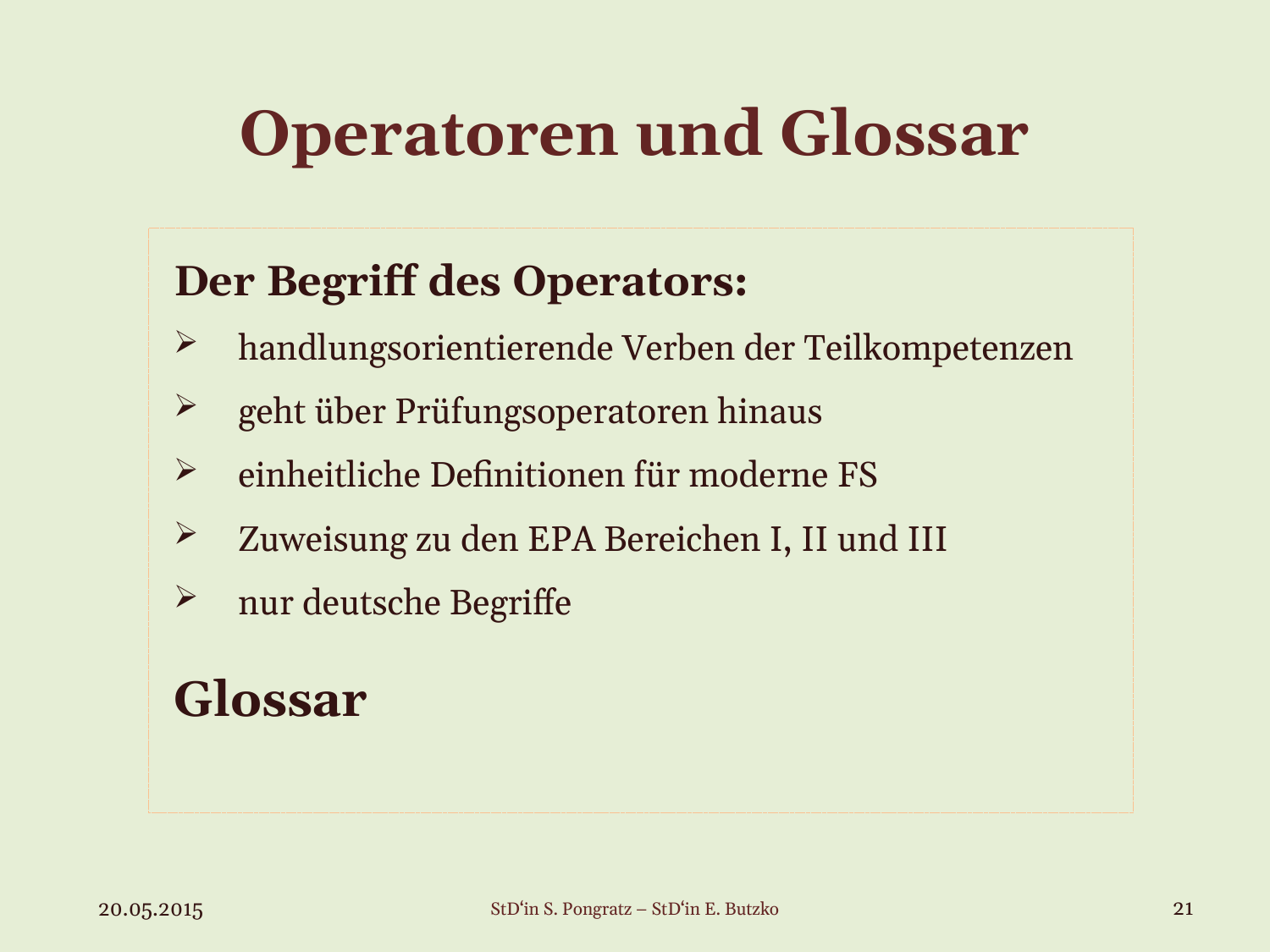

# Operatoren und Glossar
Der Begriff des Operators:
handlungsorientierende Verben der Teilkompetenzen
geht über Prüfungsoperatoren hinaus
einheitliche Definitionen für moderne FS
Zuweisung zu den EPA Bereichen I, II und III
nur deutsche Begriffe
Glossar
20.05.2015
StD‘in S. Pongratz – StD‘in E. Butzko
21